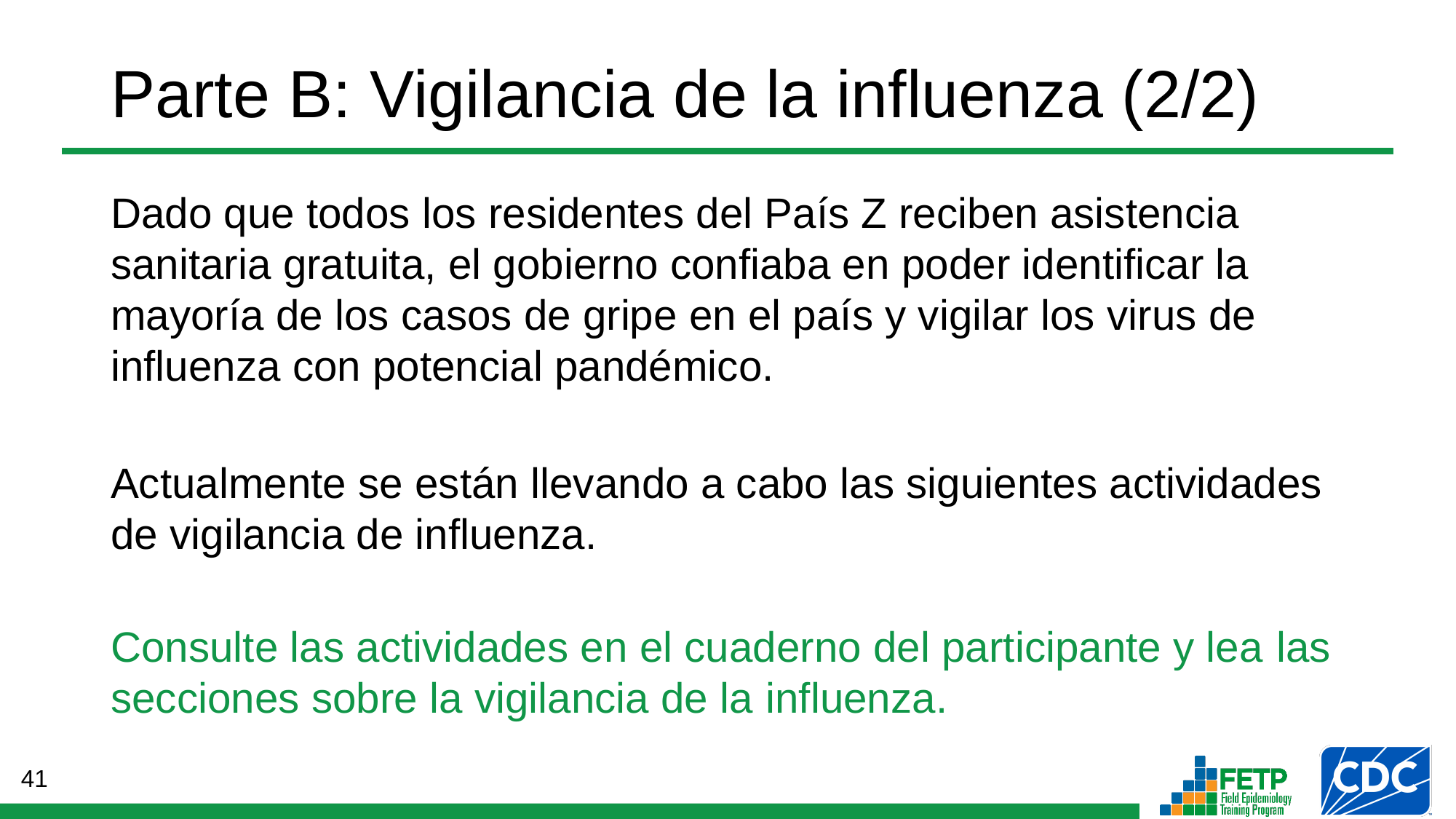

# Parte B: Vigilancia de la influenza (2/2)
Dado que todos los residentes del País Z reciben asistencia sanitaria gratuita, el gobierno confiaba en poder identificar la mayoría de los casos de gripe en el país y vigilar los virus de influenza con potencial pandémico.

Actualmente se están llevando a cabo las siguientes actividades de vigilancia de influenza.

Consulte las actividades en el cuaderno del participante y lea las secciones sobre la vigilancia de la influenza.